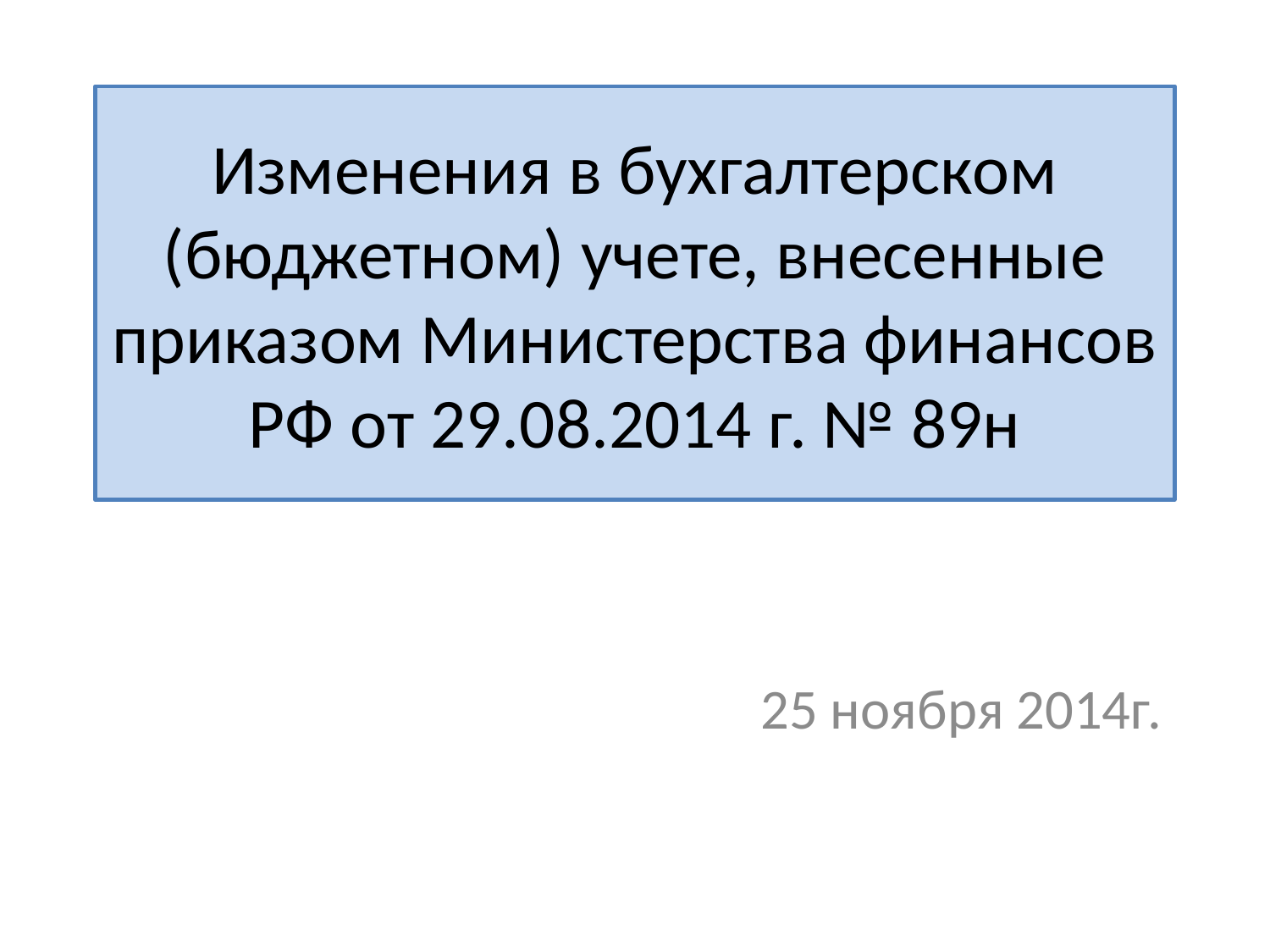

# Изменения в бухгалтерском (бюджетном) учете, внесенные приказом Министерства финансов РФ от 29.08.2014 г. № 89н
25 ноября 2014г.